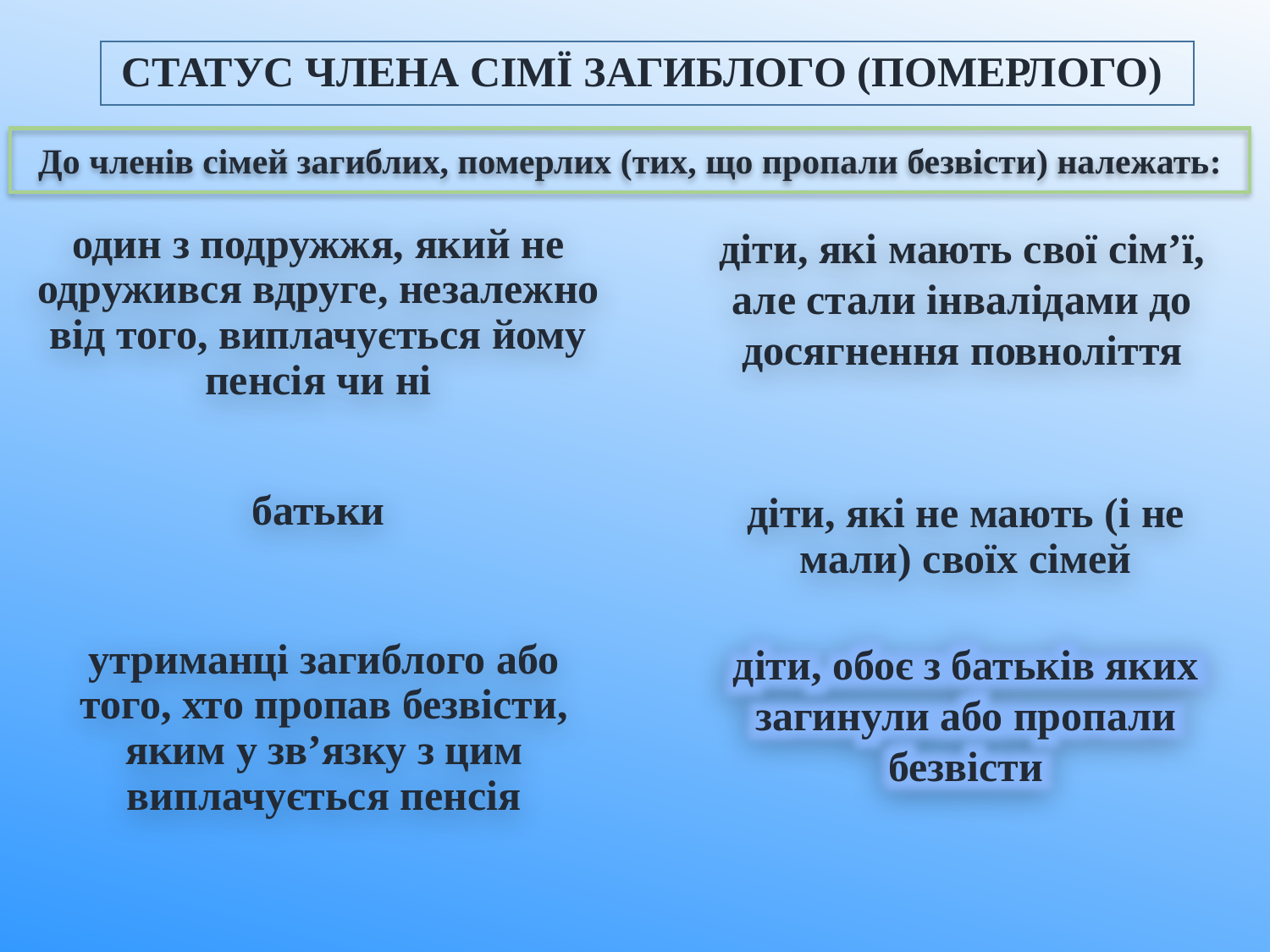

# СТАТУС ЧЛЕНА СІМЇ ЗАГИБЛОГО (ПОМЕРЛОГО)
До членів сімей загиблих, померлих (тих, що пропали безвісти) належать:
діти, які мають свої сім’ї, але стали інвалідами до досягнення повноліття
один з подружжя, який не одружився вдруге, незалежно від того, виплачується йому пенсія чи ні
батьки
діти, які не мають (і не мали) своїх сімей
утриманці загиблого або того, хто пропав безвісти, яким у зв’язку з цим виплачується пенсія
діти, обоє з батьків яких загинули або пропали безвісти